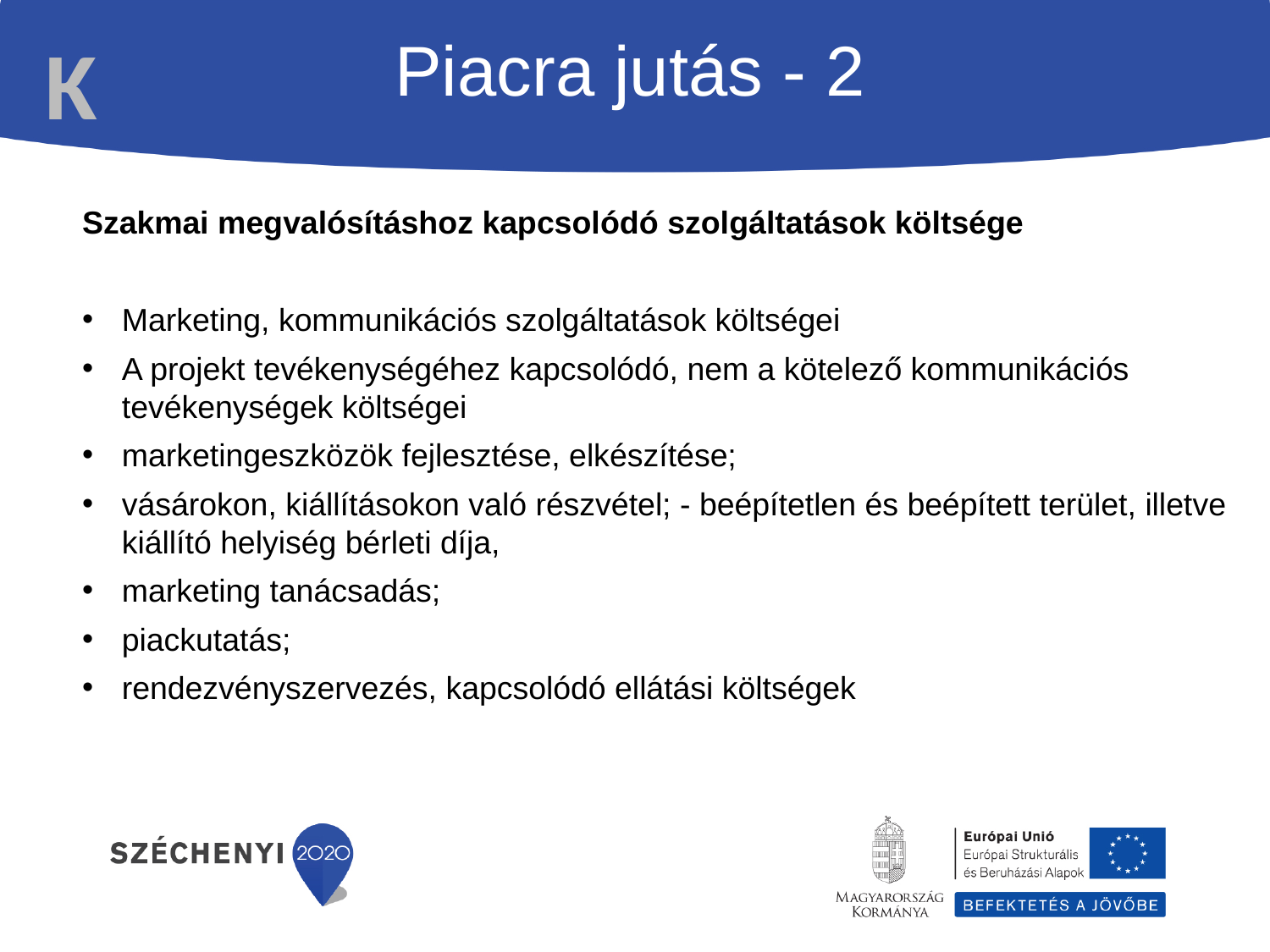

K
Piacra jutás - 2
Szakmai megvalósításhoz kapcsolódó szolgáltatások költsége

Marketing, kommunikációs szolgáltatások költségei
A projekt tevékenységéhez kapcsolódó, nem a kötelező kommunikációs tevékenységek költségei
marketingeszközök fejlesztése, elkészítése;
vásárokon, kiállításokon való részvétel; - beépítetlen és beépített terület, illetve kiállító helyiség bérleti díja,
marketing tanácsadás;
piackutatás;
rendezvényszervezés, kapcsolódó ellátási költségek